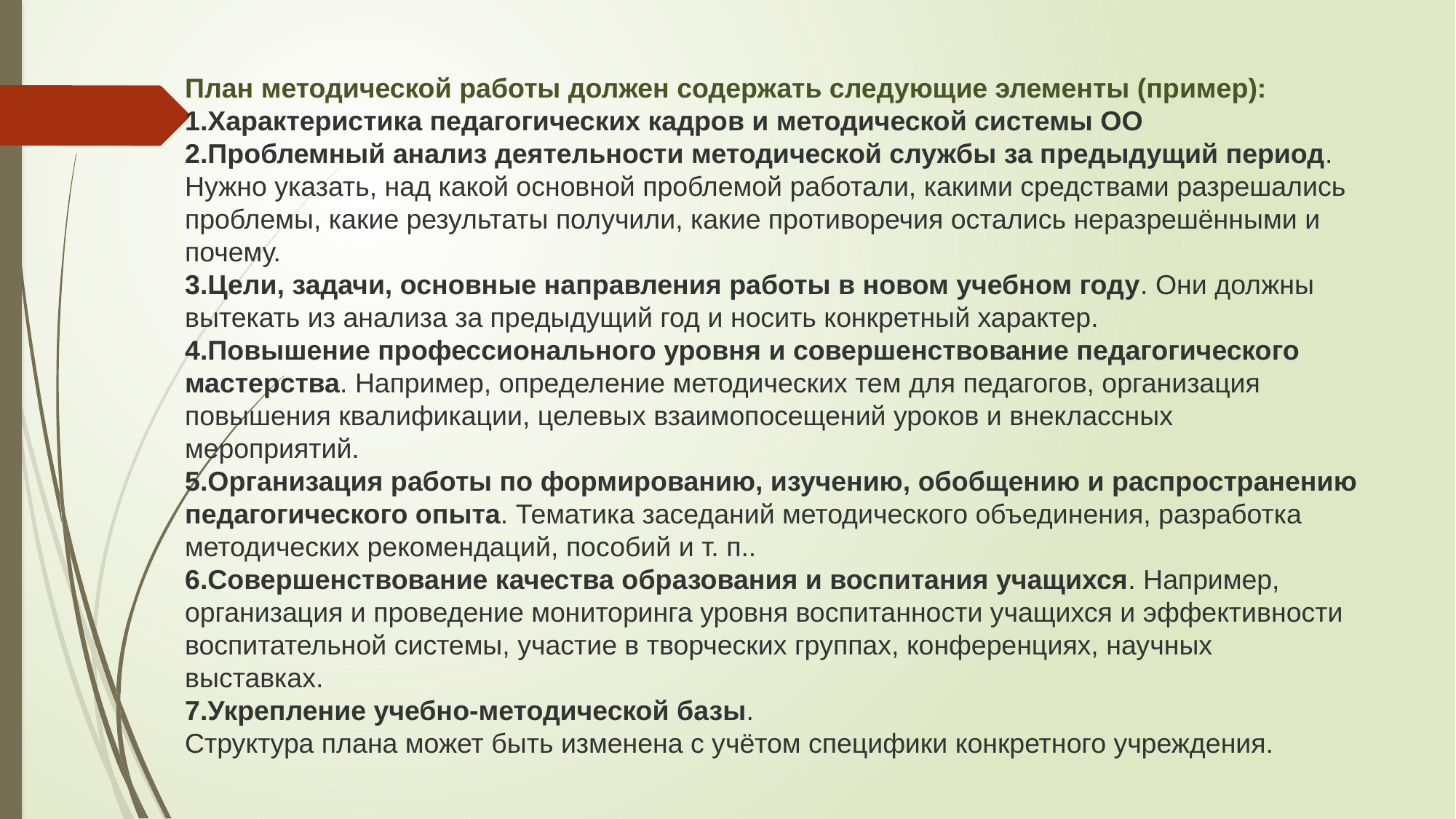

План методической работы должен содержать следующие элементы (пример):
Характеристика педагогических кадров и методической системы ОО
Проблемный анализ деятельности методической службы за предыдущий период. Нужно указать, над какой основной проблемой работали, какими средствами разрешались проблемы, какие результаты получили, какие противоречия остались неразрешёнными и почему.
Цели, задачи, основные направления работы в новом учебном году. Они должны вытекать из анализа за предыдущий год и носить конкретный характер.
Повышение профессионального уровня и совершенствование педагогического мастерства. Например, определение методических тем для педагогов, организация повышения квалификации, целевых взаимопосещений уроков и внеклассных мероприятий.
Организация работы по формированию, изучению, обобщению и распространению педагогического опыта. Тематика заседаний методического объединения, разработка методических рекомендаций, пособий и т. п..
Совершенствование качества образования и воспитания учащихся. Например, организация и проведение мониторинга уровня воспитанности учащихся и эффективности воспитательной системы, участие в творческих группах, конференциях, научных выставках.
Укрепление учебно-методической базы.
Структура плана может быть изменена с учётом специфики конкретного учреждения.